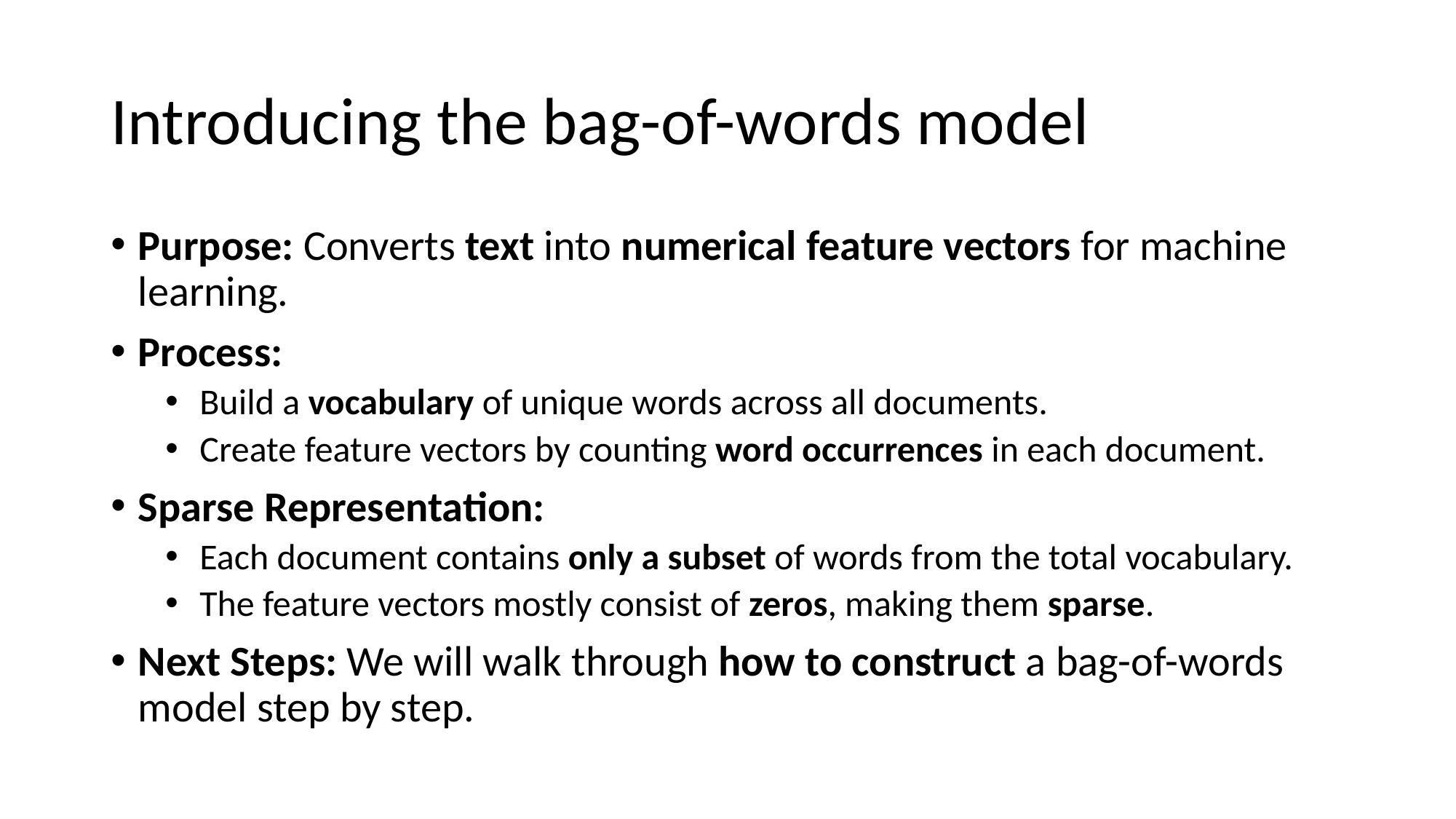

# Introducing the bag-of-words model
Purpose: Converts text into numerical feature vectors for machine learning.
Process:
Build a vocabulary of unique words across all documents.
Create feature vectors by counting word occurrences in each document.
Sparse Representation:
Each document contains only a subset of words from the total vocabulary.
The feature vectors mostly consist of zeros, making them sparse.
Next Steps: We will walk through how to construct a bag-of-words model step by step.